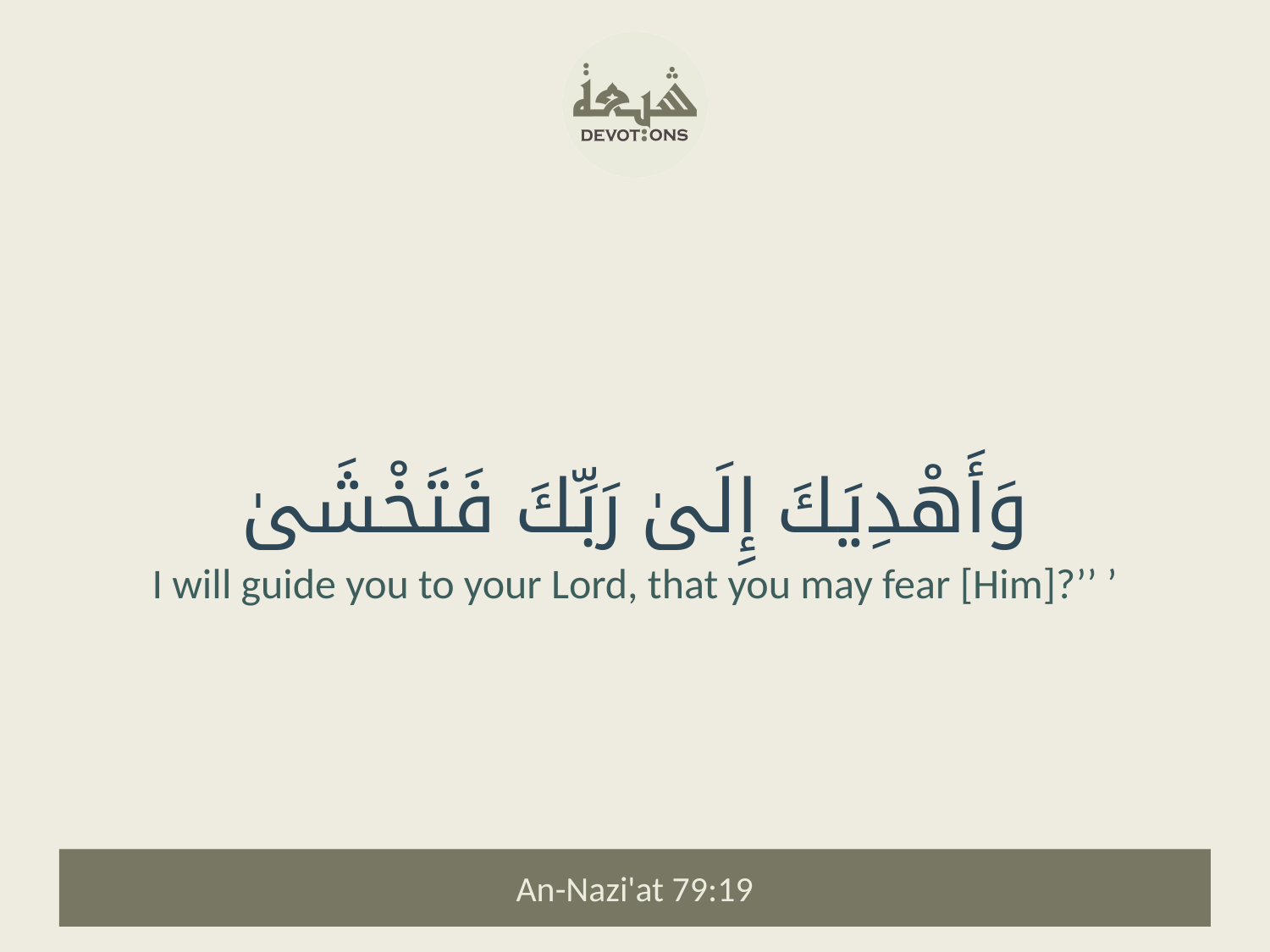

وَأَهْدِيَكَ إِلَىٰ رَبِّكَ فَتَخْشَىٰ
I will guide you to your Lord, that you may fear [Him]?’’ ’
An-Nazi'at 79:19